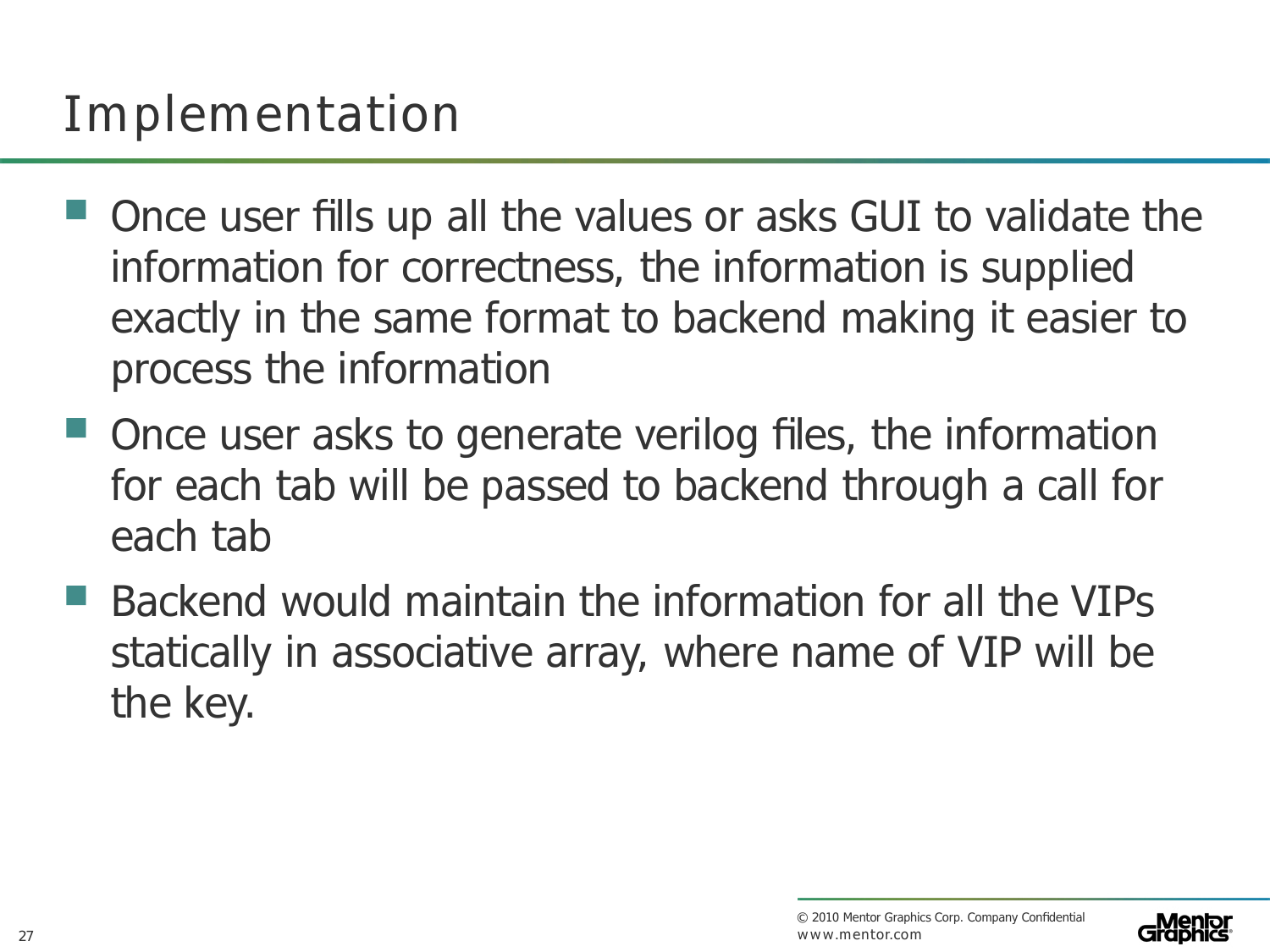

# Implementation
Once user fills up all the values or asks GUI to validate the information for correctness, the information is supplied exactly in the same format to backend making it easier to process the information
Once user asks to generate verilog files, the information for each tab will be passed to backend through a call for each tab
Backend would maintain the information for all the VIPs statically in associative array, where name of VIP will be the key.

27